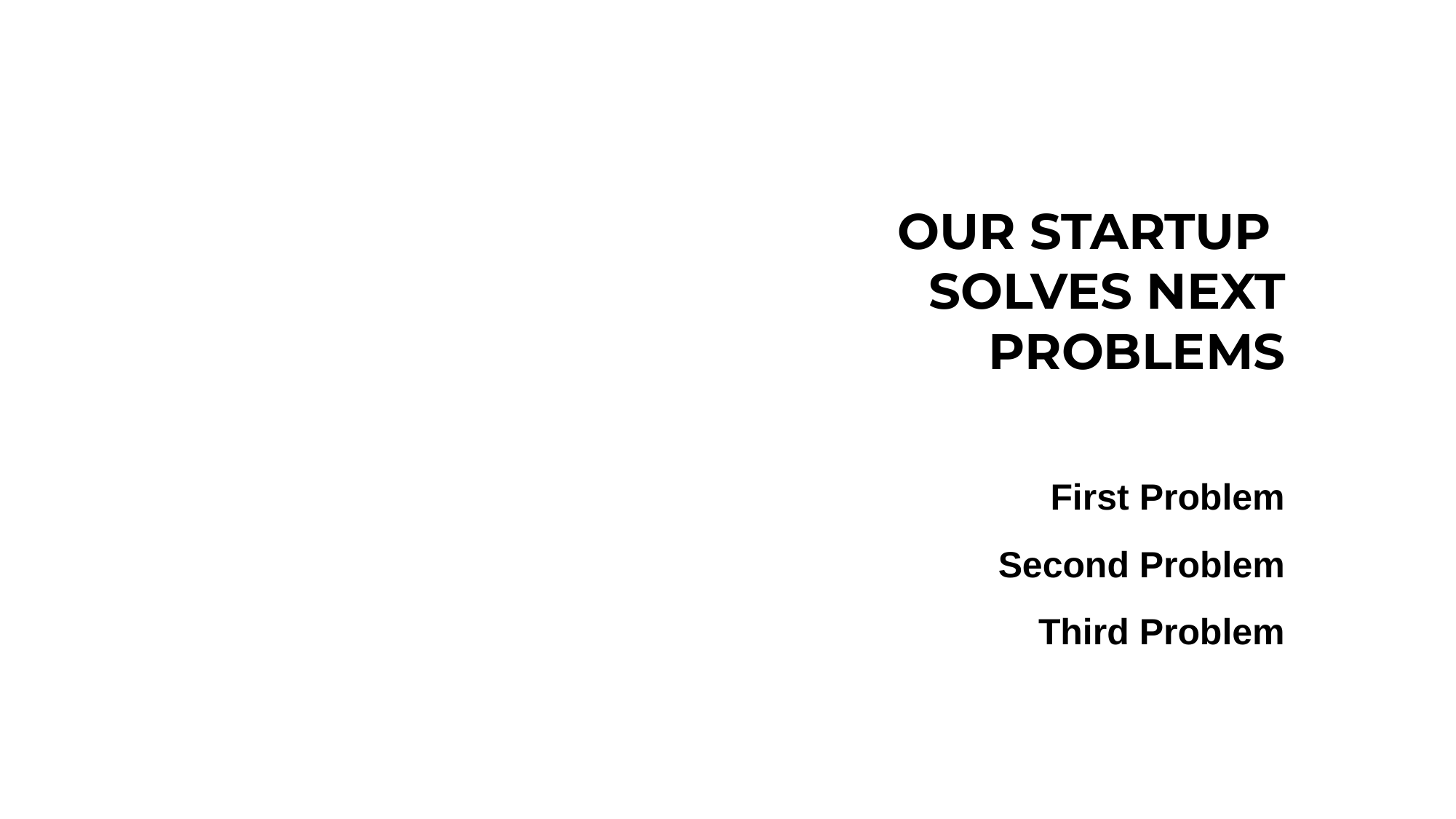

OUR STARTUP  SOLVES NEXT PROBLEMS
First Problem
Second Problem
Third Problem